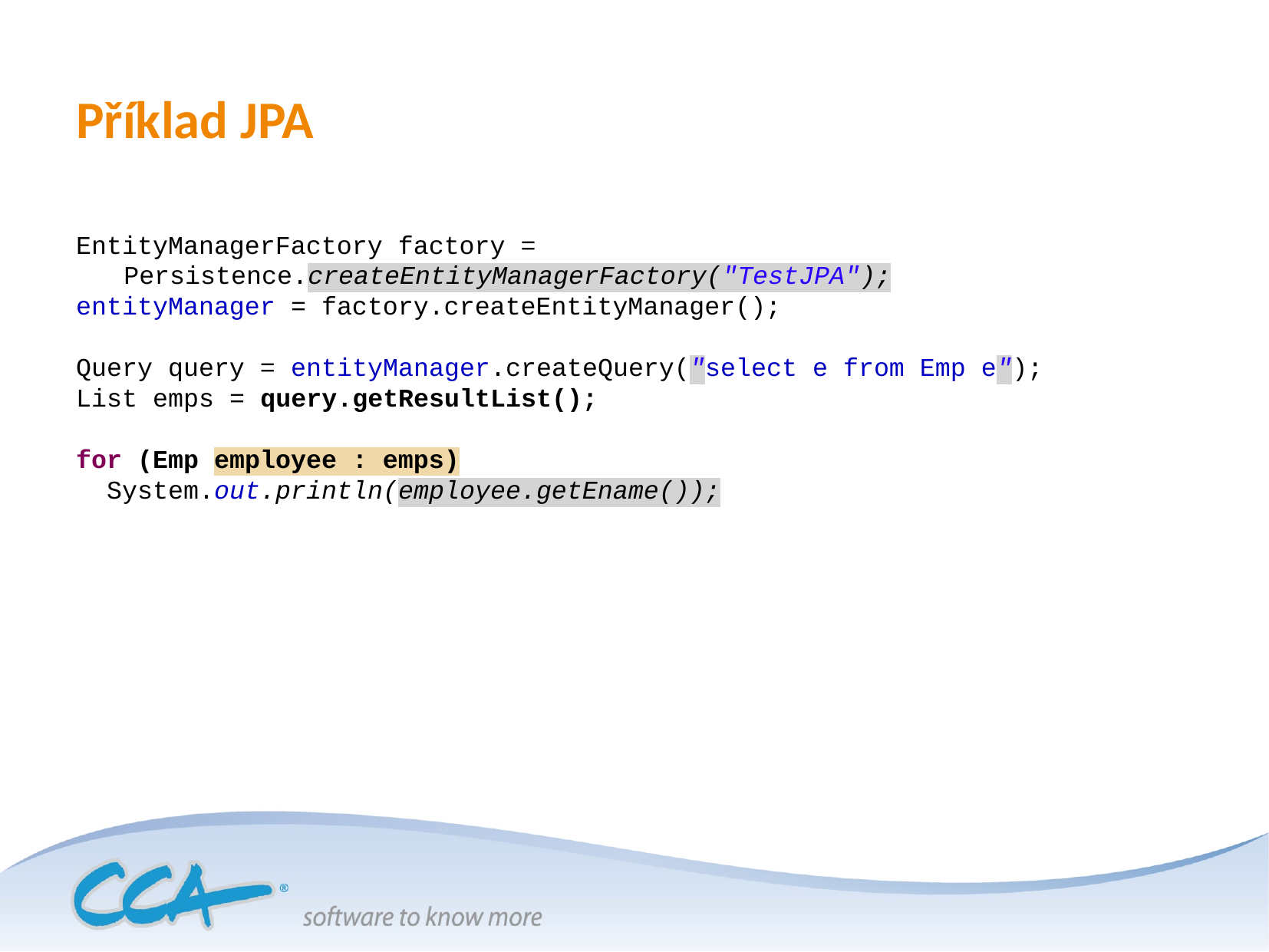

# Příklad JPA
EntityManagerFactory factory = Persistence.createEntityManagerFactory("TestJPA");
entityManager = factory.createEntityManager();

Query query = entityManager.createQuery("select e from Emp e");
List emps = query.getResultList();

for (Emp employee : emps)
  System.out.println(employee.getEname());